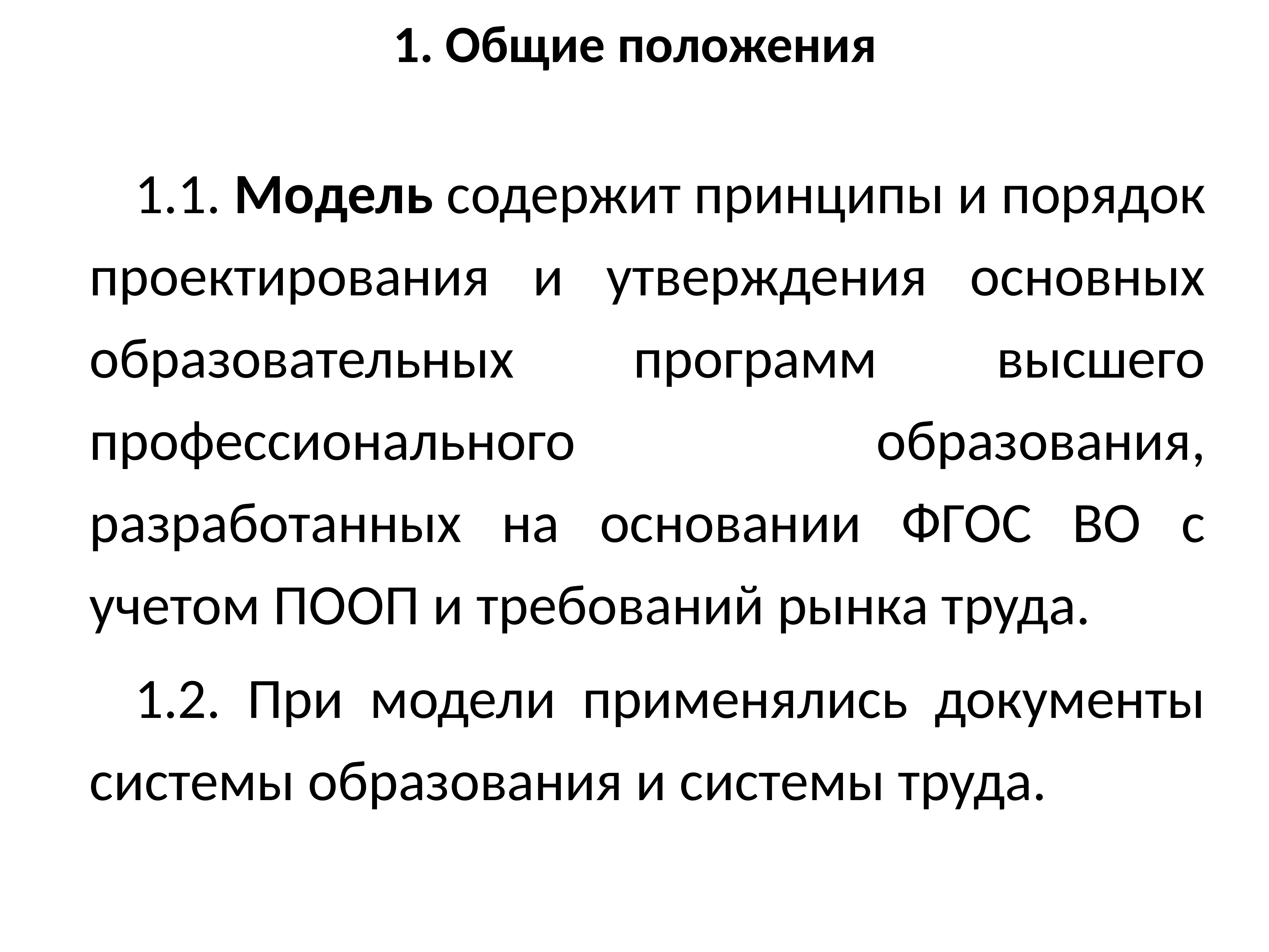

# 1. Общие положения
1.1. Модель содержит принципы и порядок проектирования и утверждения основных образовательных программ высшего профессионального образования, разработанных на основании ФГОС ВО с учетом ПООП и требований рынка труда.
1.2. При модели применялись документы системы образования и системы труда.